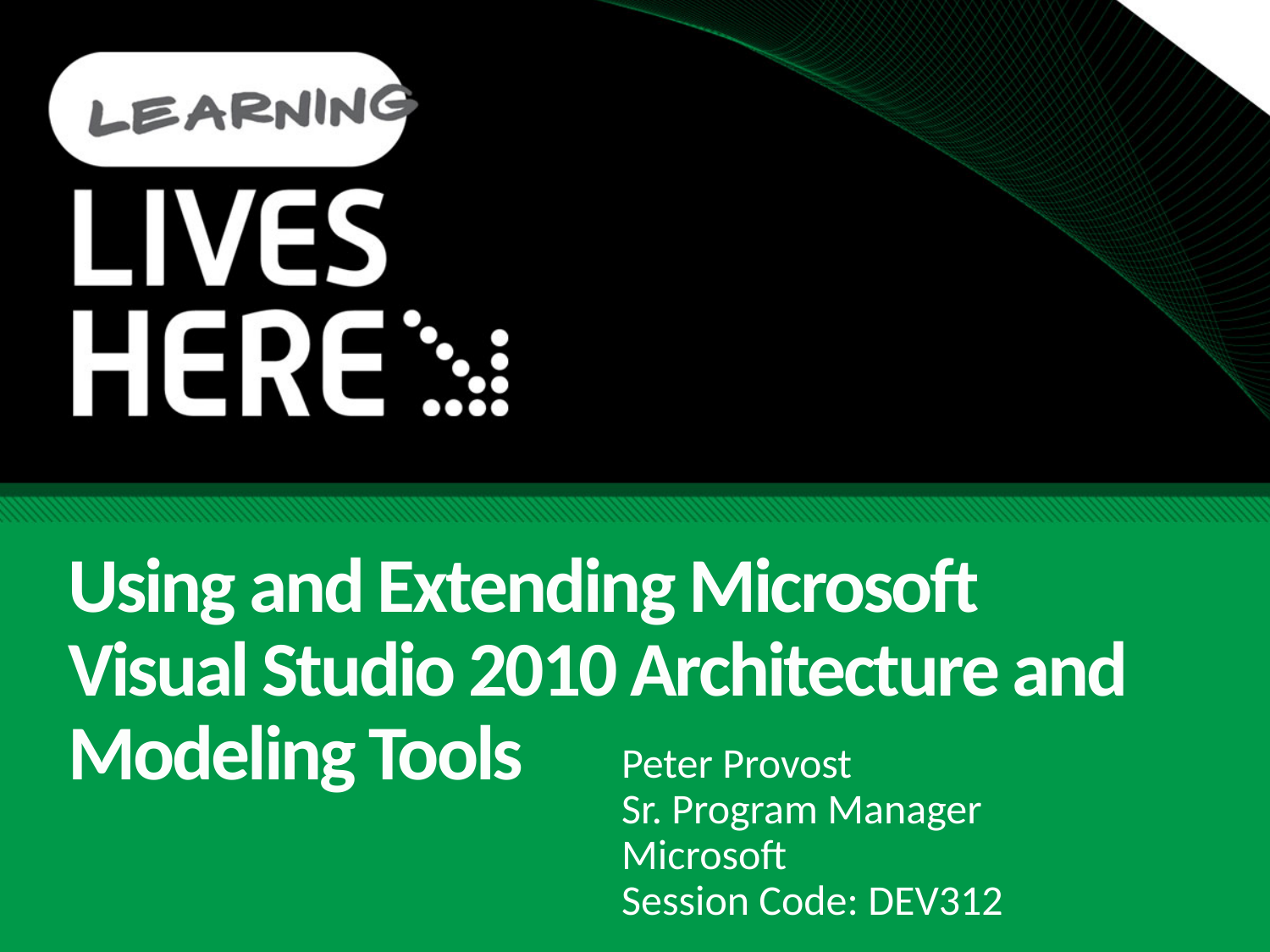

# Using and Extending Microsoft Visual Studio 2010 Architecture and Modeling Tools
Peter Provost
Sr. Program Manager
Microsoft
Session Code: DEV312